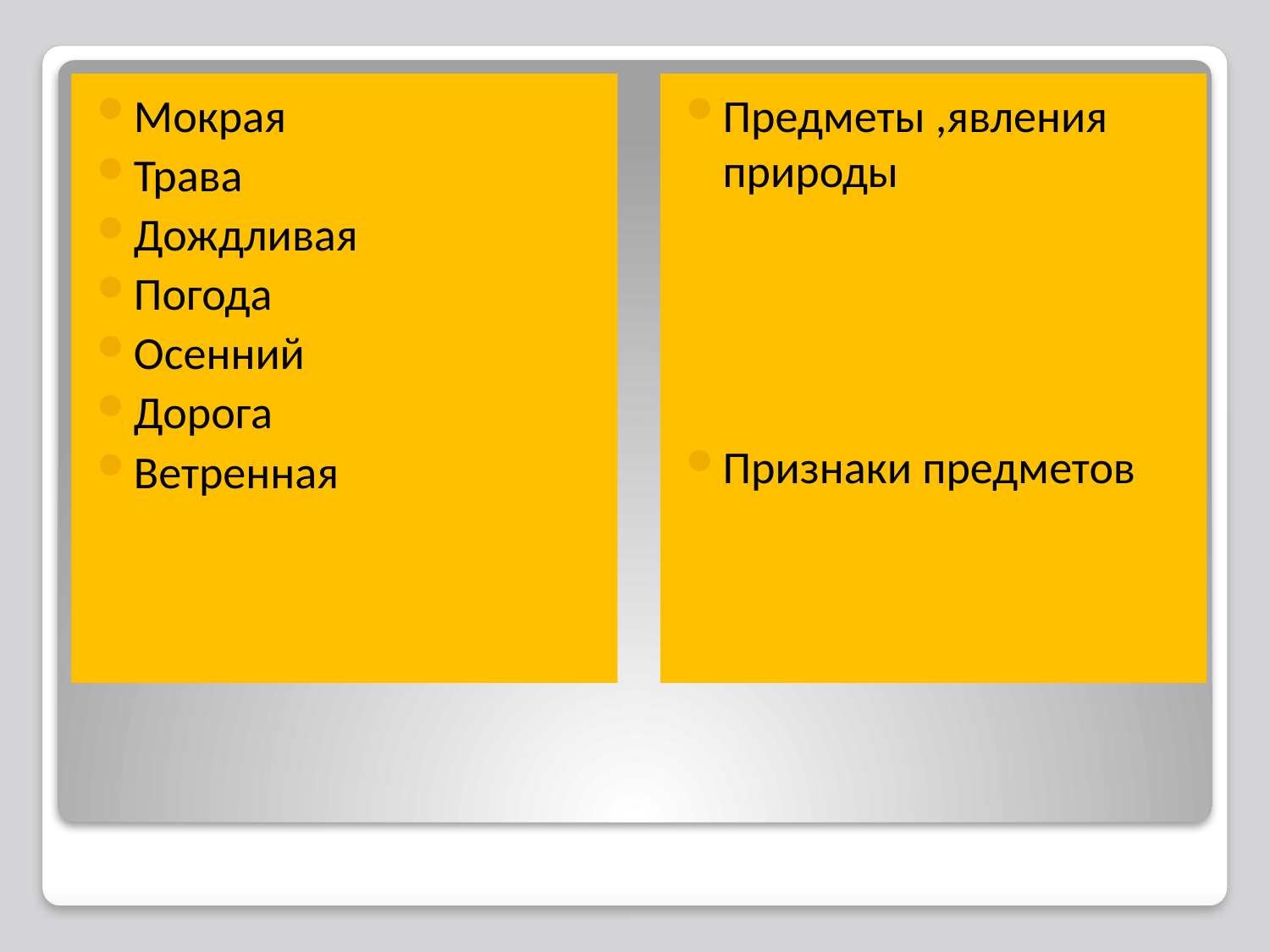

Мокрая
Трава
Дождливая
Погода
Осенний
Дорога
Ветренная

Предметы ,явления природы

Признаки предметов
#